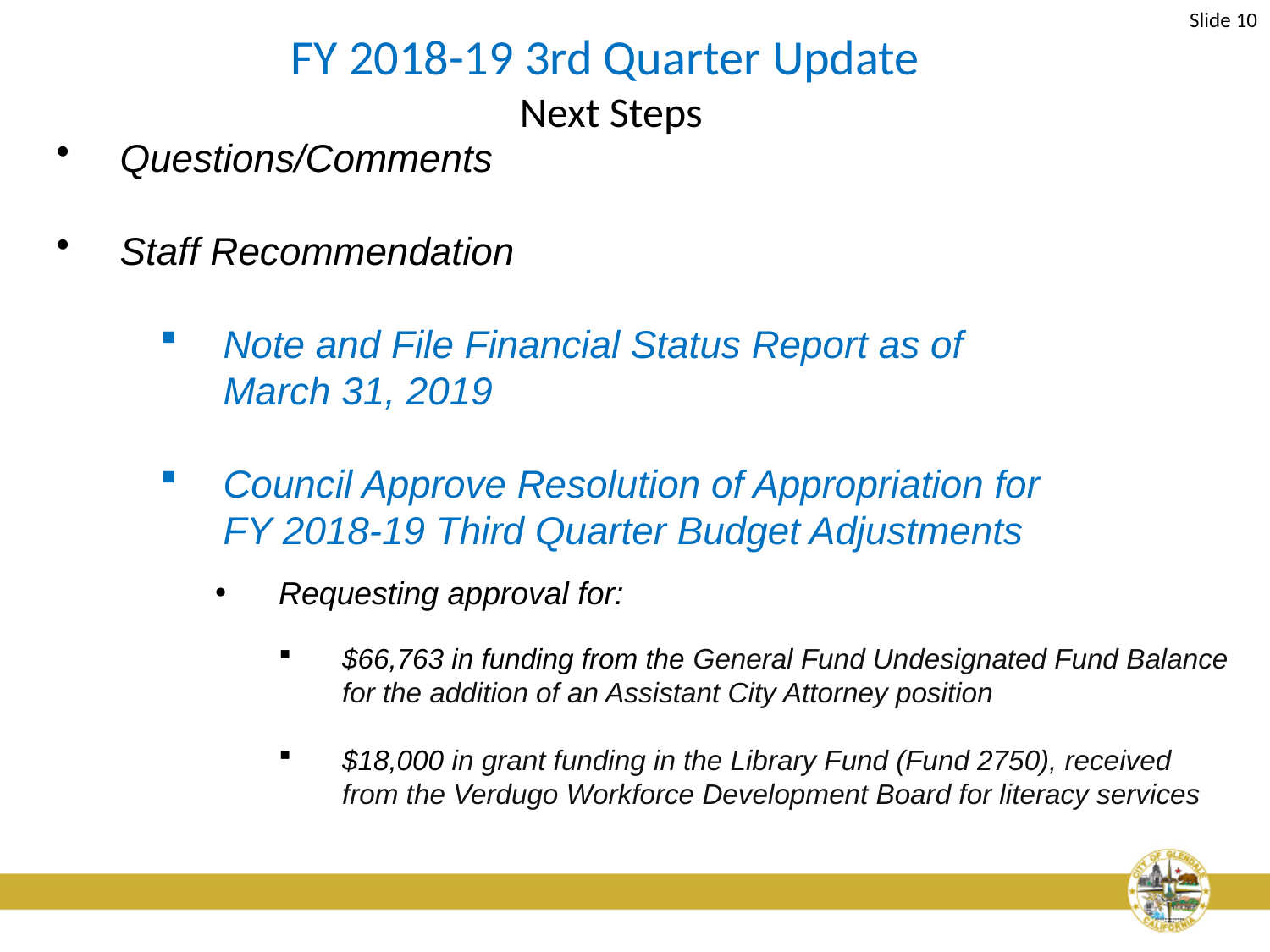

Slide 10
FY 2018-19 3rd Quarter Update
Next Steps
Questions/Comments

Staff Recommendation

Note and File Financial Status Report as of                   March 31, 2019

Council Approve Resolution of Appropriation for               FY 2018-19 Third Quarter Budget Adjustments

Requesting approval for:

$66,763 in funding from the General Fund Undesignated Fund Balance for the addition of an Assistant City Attorney position

$18,000 in grant funding in the Library Fund (Fund 2750), received from the Verdugo Workforce Development Board for literacy services